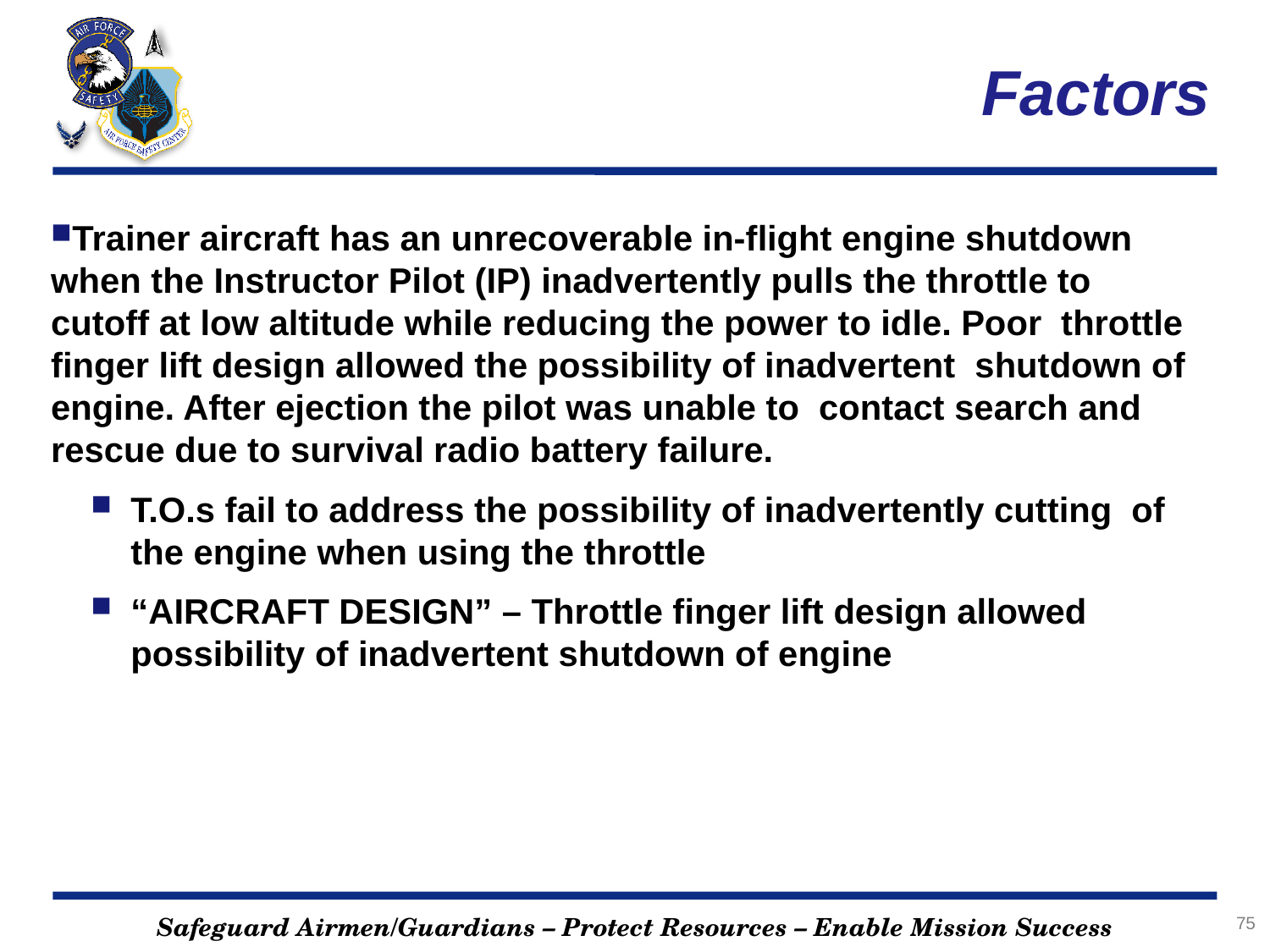

# Factors
Trainer aircraft has an unrecoverable in-flight engine shutdown  when the Instructor Pilot (IP) inadvertently pulls the throttle to  cutoff at low altitude while reducing the power to idle. Poor  throttle finger lift design allowed the possibility of inadvertent  shutdown of engine. After ejection the pilot was unable to  contact search and rescue due to survival radio battery failure.
T.O.s fail to address the possibility of inadvertently cutting  of the engine when using the throttle
“AIRCRAFT DESIGN” – Throttle finger lift design allowed  possibility of inadvertent shutdown of engine

75